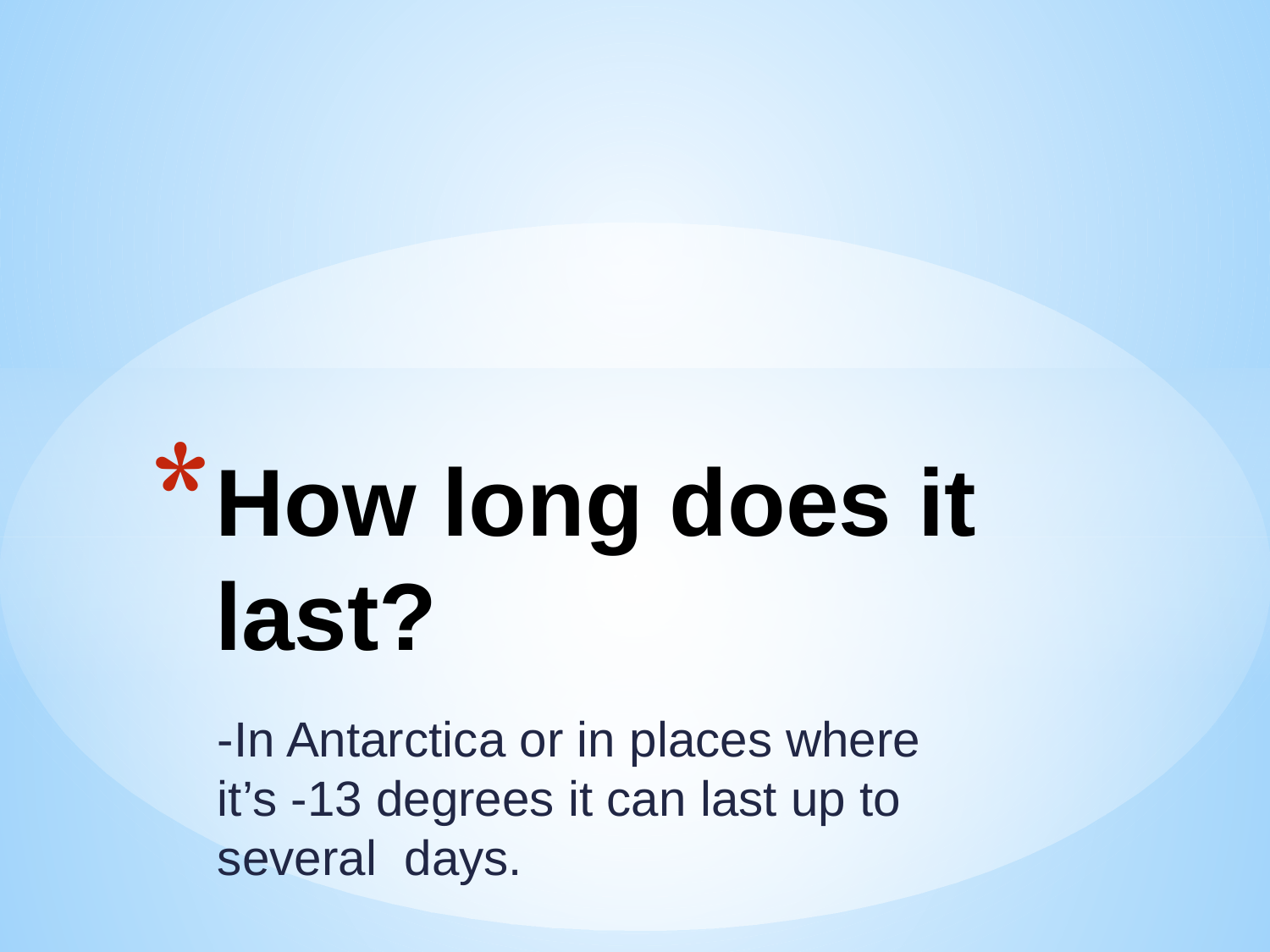

# How long does it last?
-In Antarctica or in places where it’s -13 degrees it can last up to several  days.